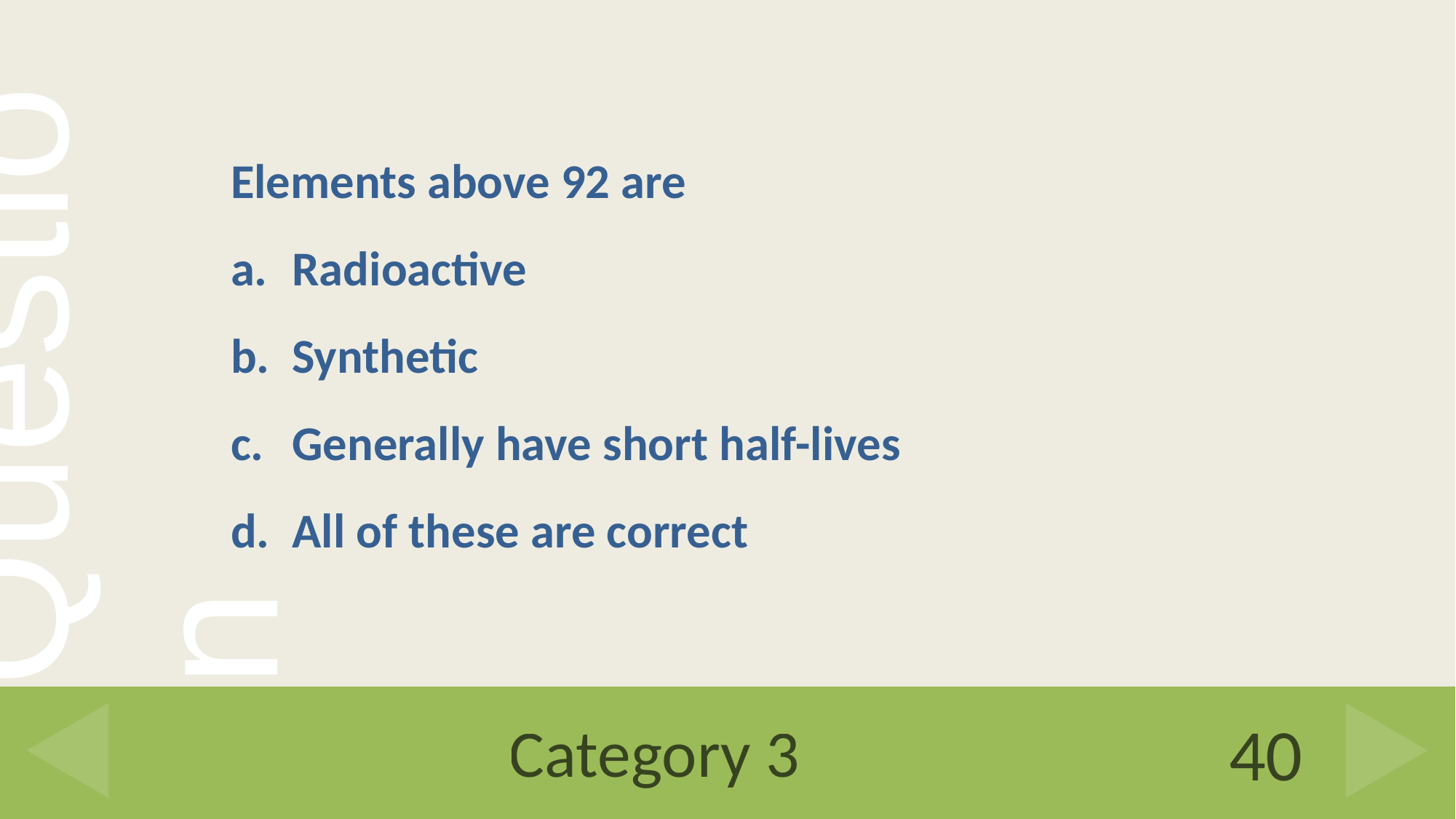

Elements above 92 are
Radioactive
Synthetic
Generally have short half-lives
All of these are correct
# Category 3
40